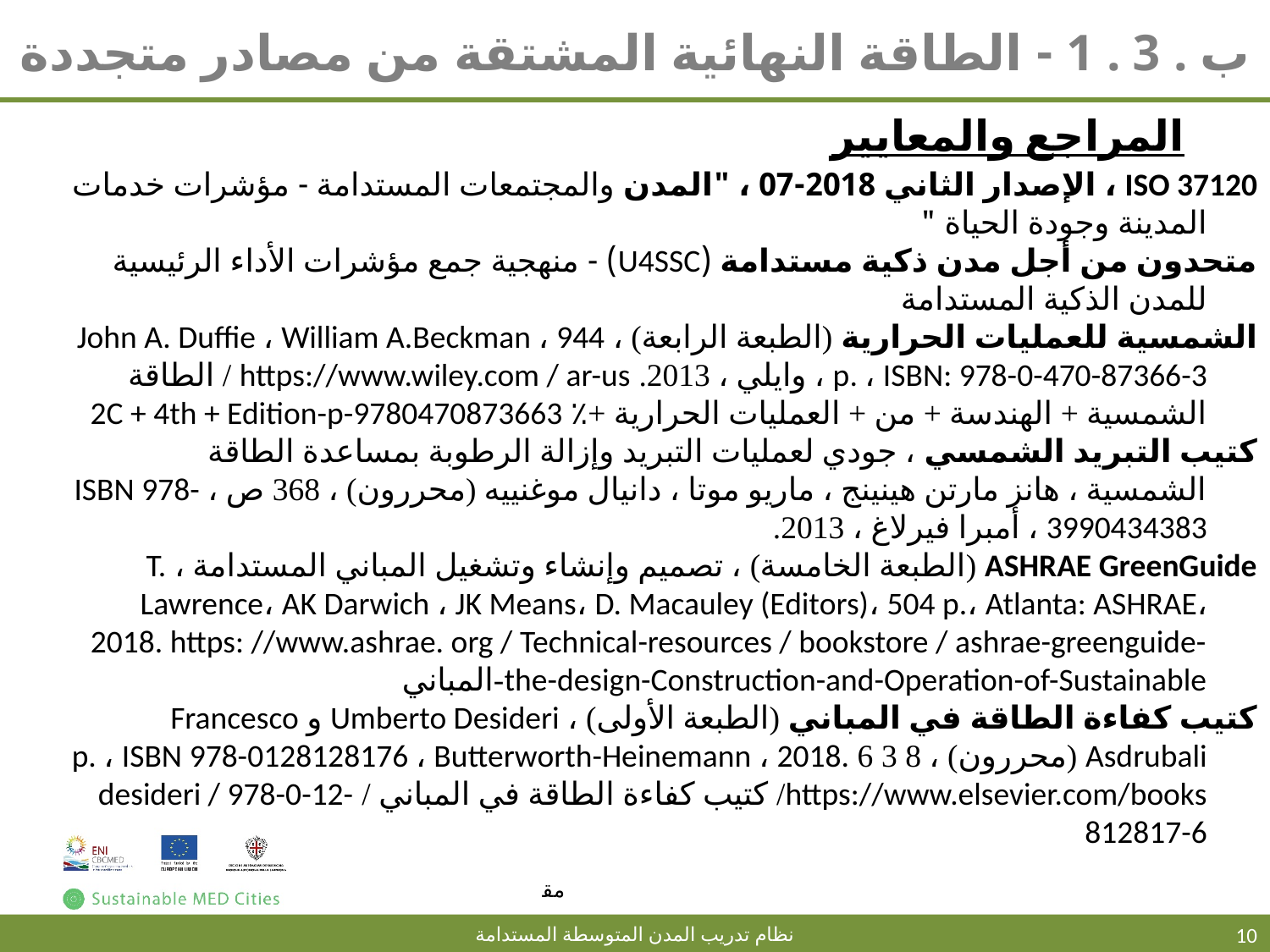

# ب . 3 . 1 - الطاقة النهائية المشتقة من مصادر متجددة
المراجع والمعايير
ISO 37120 ، الإصدار الثاني 2018-07 ، "المدن والمجتمعات المستدامة - مؤشرات خدمات المدينة وجودة الحياة "
متحدون من أجل مدن ذكية مستدامة (U4SSC) - منهجية جمع مؤشرات الأداء الرئيسية للمدن الذكية المستدامة
الشمسية للعمليات الحرارية (الطبعة الرابعة) ، John A. Duffie ، William A.Beckman ، 944 p. ، ISBN: 978-0-470-87366-3 ، وايلي ، 2013. https://www.wiley.com / ar-us / الطاقة الشمسية + الهندسة + من + العمليات الحرارية +٪ 2C + 4th + Edition-p-9780470873663
كتيب التبريد الشمسي ، جودي لعمليات التبريد وإزالة الرطوبة بمساعدة الطاقة الشمسية ، هانز مارتن هينينج ، ماريو موتا ، دانيال موغنييه (محررون) ، 368 ص ، ISBN 978-3990434383 ، أمبرا فيرلاغ ، 2013.
ASHRAE GreenGuide (الطبعة الخامسة) ، تصميم وإنشاء وتشغيل المباني المستدامة ، T. Lawrence، AK Darwich ، JK Means، D. Macauley (Editors)، 504 p.، Atlanta: ASHRAE، 2018. https: //www.ashrae. org / Technical-resources / bookstore / ashrae-greenguide-the-design-Construction-and-Operation-of-Sustainable-المباني
كتيب كفاءة الطاقة في المباني (الطبعة الأولى) ، Umberto Desideri و Francesco Asdrubali (محررون) ، 8 3 6 p. ، ISBN 978-0128128176 ، Butterworth-Heinemann ، 2018. https://www.elsevier.com/books/ كتيب كفاءة الطاقة في المباني / desideri / 978-0-12-812817-6

10